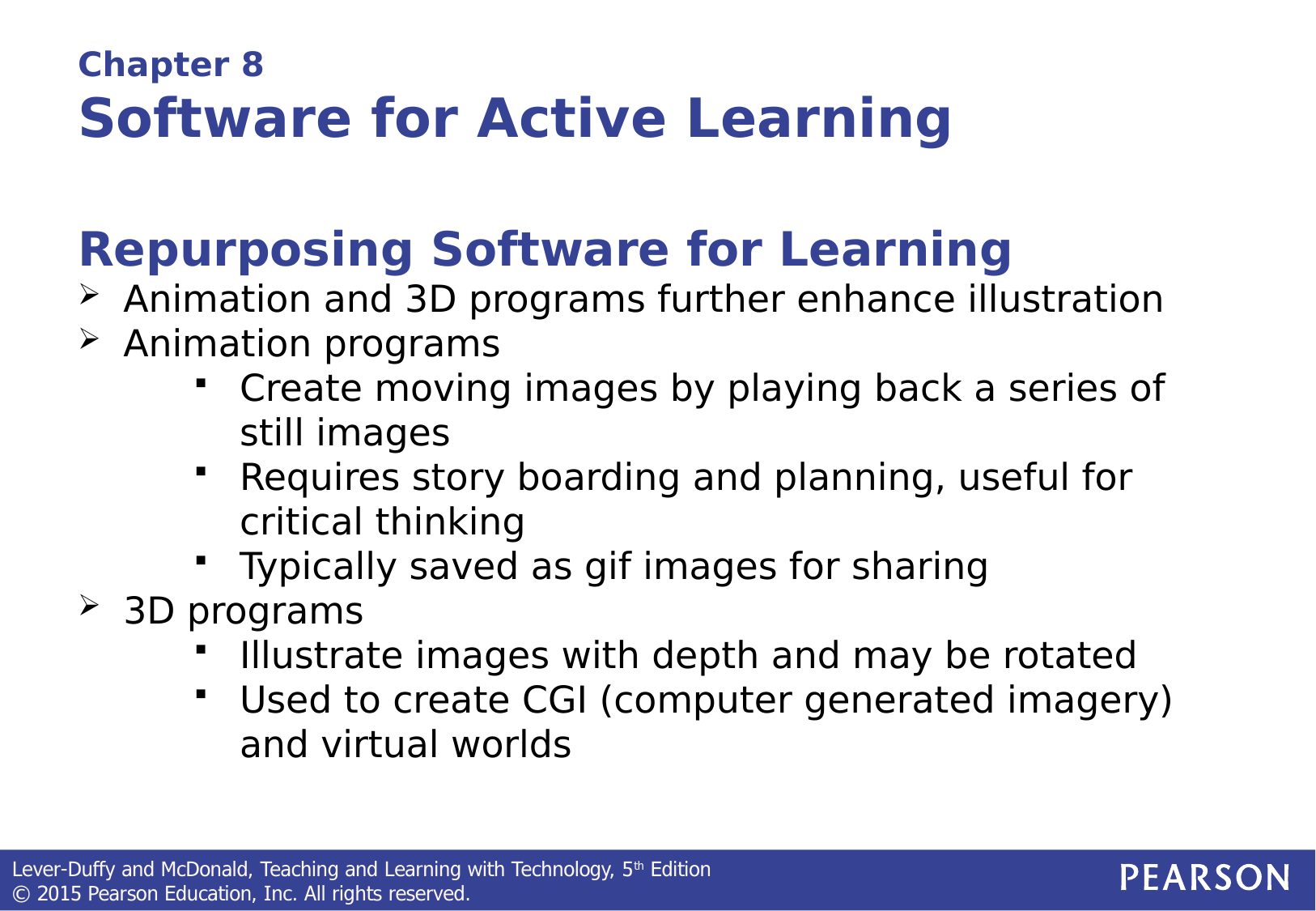

# Chapter 8 Software for Active Learning
Repurposing Software for Learning
Animation and 3D programs further enhance illustration
Animation programs
Create moving images by playing back a series of still images
Requires story boarding and planning, useful for critical thinking
Typically saved as gif images for sharing
3D programs
Illustrate images with depth and may be rotated
Used to create CGI (computer generated imagery) and virtual worlds